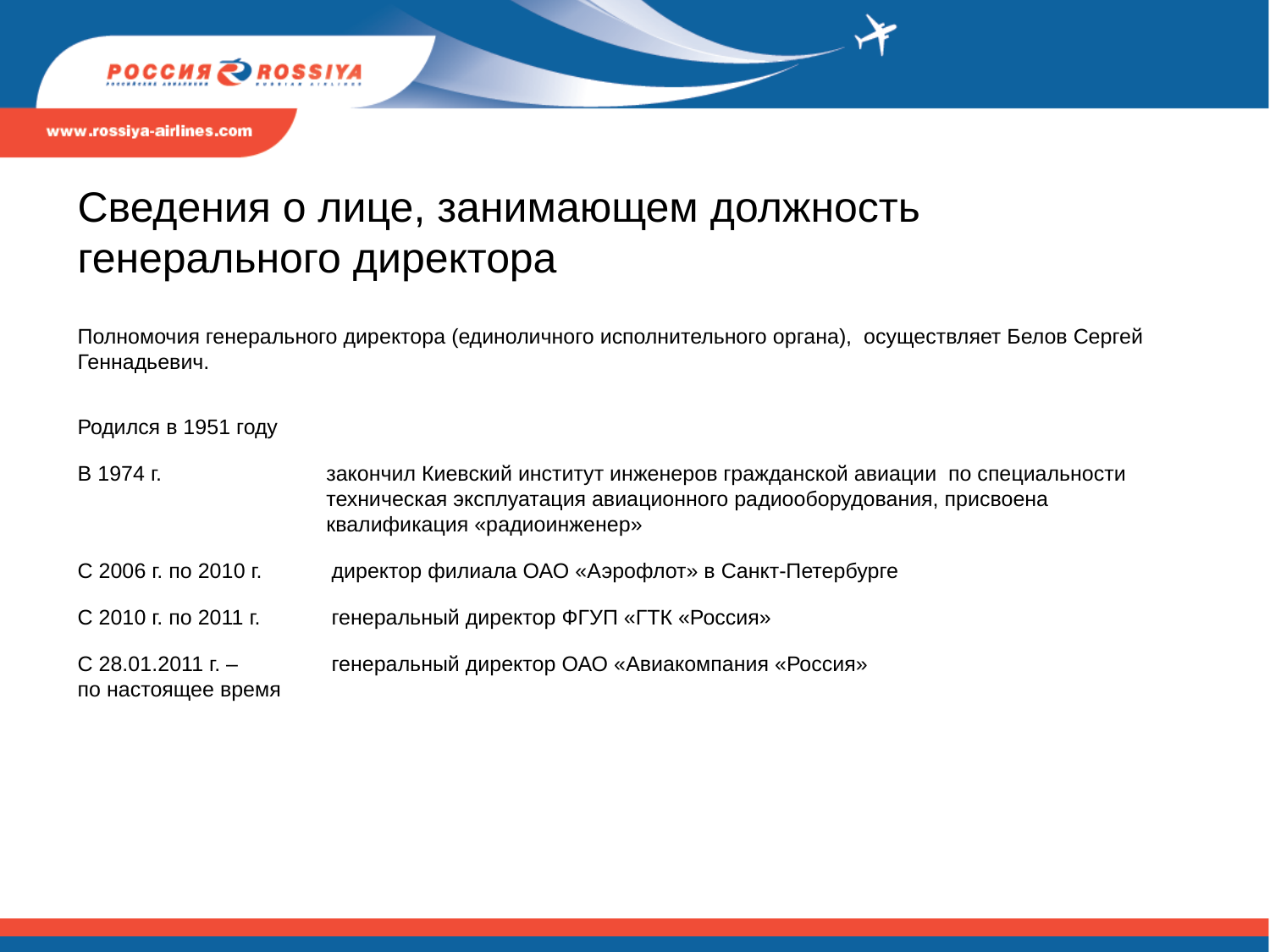

# Сведения о лице, занимающем должность генерального директора
Полномочия генерального директора (единоличного исполнительного органа),  осуществляет Белов Сергей Геннадьевич.

Родился в 1951 году
В 1974 г. 	закончил Киевский институт инженеров гражданской авиации  по специальности техническая эксплуатация авиационного радиооборудования, присвоена квалификация «радиоинженер»
С 2006 г. по 2010 г. 	директор филиала ОАО «Аэрофлот» в Санкт-Петербурге
С 2010 г. по 2011 г.	генеральный директор ФГУП «ГТК «Россия»
С 28.01.2011 г. – 	генеральный директор ОАО «Авиакомпания «Россия»
по настоящее время